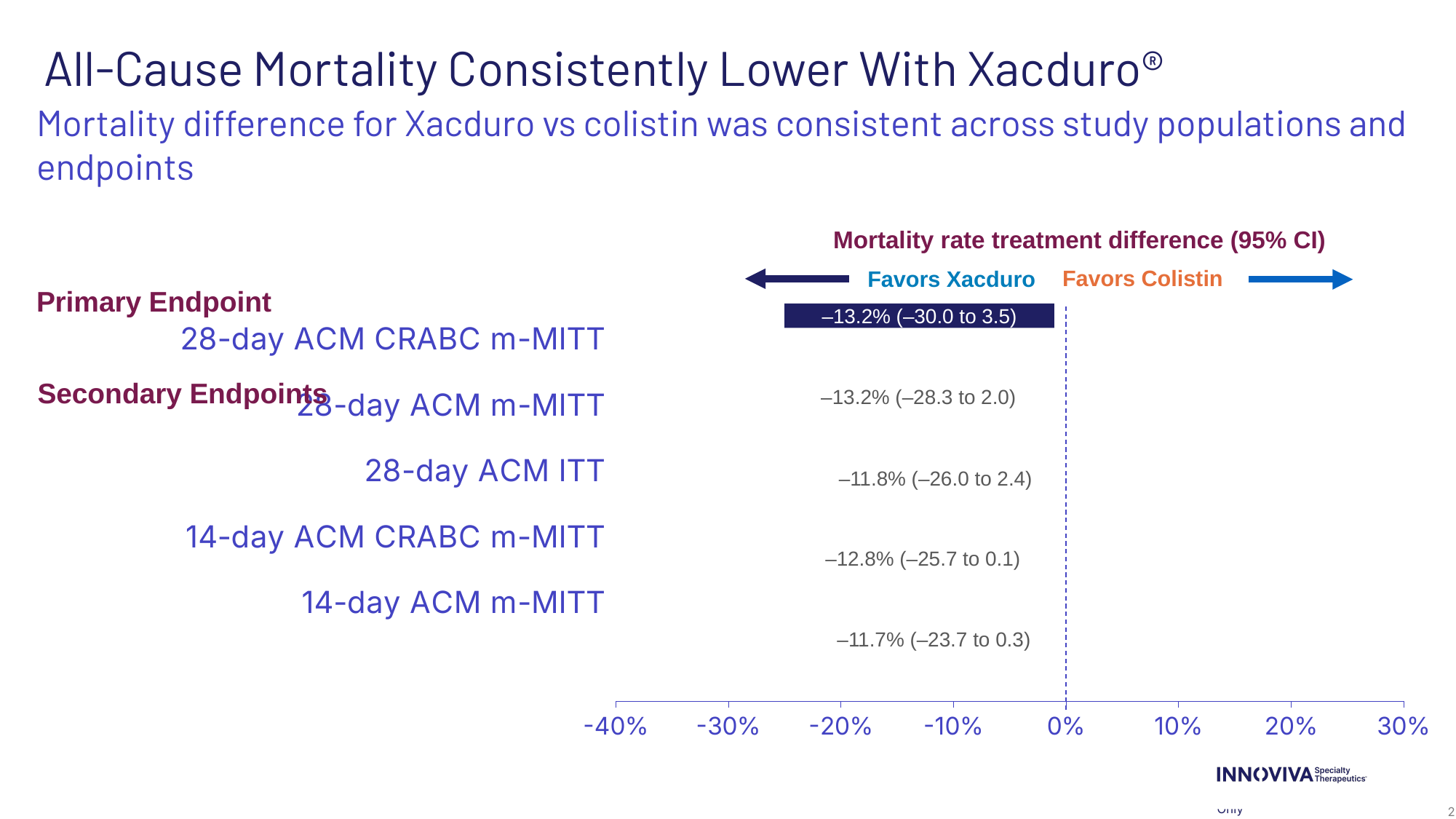

All-Cause Mortality Consistently Lower With Xacduro®
Mortality difference for Xacduro vs colistin was consistent across study populations and endpoints

Mortality rate treatment difference (95% CI)

### Chart

| Category |  |  |
|---|---|---|
| 14-day ACM m-MITT | 0.5 | 0.5 |
| 14-day ACM CRABC m-MITT | 1.5 | 1.5 |
| 28-day ACM ITT | 2.5 | 2.5 |
| 28-day ACM m-MITT | 3.5 | 3.5 |
| 28-day ACM CRABC m-MITT | 4.5 | 4.5 |
Favors Colistin
Favors Xacduro
Primary Endpoint
–13.2% (–30.0 to 3.5)
Secondary Endpoints
–13.2% (–28.3 to 2.0)
–11.8% (–26.0 to 2.4)
–12.8% (–25.7 to 0.1)
–11.7% (–23.7 to 0.3)

2